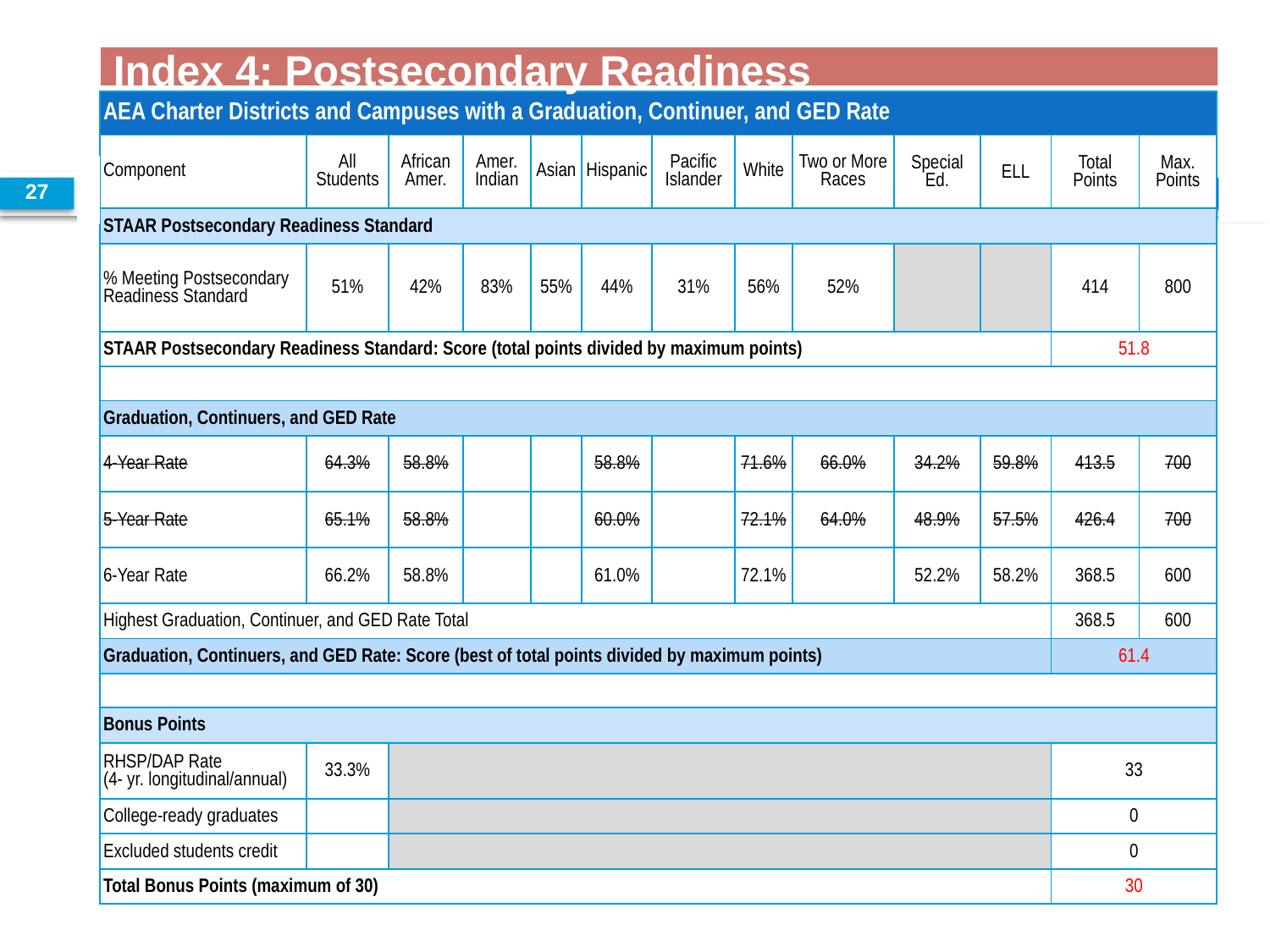

# Index 4: Postsecondary Readiness
| AEA Charter Districts and Campuses with a Graduation, Continuer, and GED Rate |  |  |  |  |  |  |  |  |  |  |  |  |
| --- | --- | --- | --- | --- | --- | --- | --- | --- | --- | --- | --- | --- |
| Component | All Students | African Amer. | Amer. Indian | Asian | Hispanic | Pacific Islander | White | Two or More Races | Special Ed. | ELL | Total Points | Max. Points |
| STAAR Postsecondary Readiness Standard |  |  |  |  |  |  |  |  |  |  |  |  |
| % Meeting Postsecondary Readiness Standard | 51% | 42% | 83% | 55% | 44% | 31% | 56% | 52% |  |  | 414 | 800 |
| STAAR Postsecondary Readiness Standard: Score (total points divided by maximum points) |  |  |  |  |  |  |  |  |  |  | 51.8 |  |
|  |  |  |  |  |  |  |  |  |  |  |  |  |
| Graduation, Continuers, and GED Rate |  |  |  |  |  |  |  |  |  |  |  |  |
| 4-Year Rate | 64.3% | 58.8% |  |  | 58.8% |  | 71.6% | 66.0% | 34.2% | 59.8% | 413.5 | 700 |
| 5-Year Rate | 65.1% | 58.8% |  |  | 60.0% |  | 72.1% | 64.0% | 48.9% | 57.5% | 426.4 | 700 |
| 6-Year Rate | 66.2% | 58.8% |  |  | 61.0% |  | 72.1% |  | 52.2% | 58.2% | 368.5 | 600 |
| Highest Graduation, Continuer, and GED Rate Total |  |  |  |  |  |  |  |  |  |  | 368.5 | 600 |
| Graduation, Continuers, and GED Rate: Score (best of total points divided by maximum points) |  |  |  |  |  |  |  |  |  |  | 61.4 |  |
|  |  |  |  |  |  |  |  |  |  |  |  |  |
| Bonus Points |  |  |  |  |  |  |  |  |  |  |  |  |
| RHSP/DAP Rate (4- yr. longitudinal/annual) | 33.3% |  |  |  |  |  |  |  |  |  | 33 |  |
| College-ready graduates |  |  |  |  |  |  |  |  |  |  | 0 |  |
| Excluded students credit |  |  |  |  |  |  |  |  |  |  | 0 |  |
| Total Bonus Points (maximum of 30) |  |  |  |  |  |  |  |  |  |  | 30 |  |

27